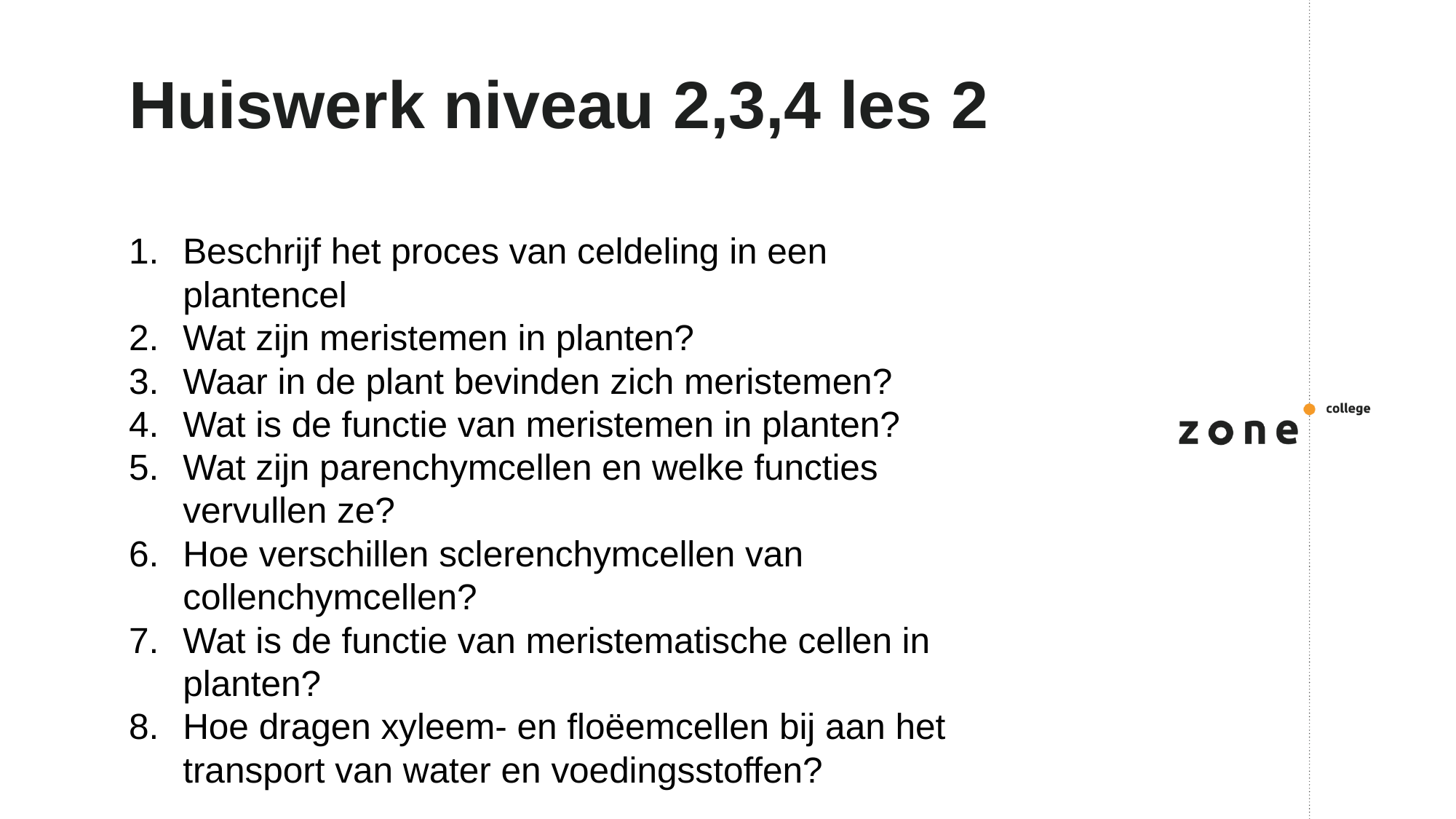

# Huiswerk niveau 2,3,4 les 2
Beschrijf het proces van celdeling in een plantencel
Wat zijn meristemen in planten?
Waar in de plant bevinden zich meristemen?
Wat is de functie van meristemen in planten?
Wat zijn parenchymcellen en welke functies vervullen ze?
Hoe verschillen sclerenchymcellen van collenchymcellen?
Wat is de functie van meristematische cellen in planten?
Hoe dragen xyleem- en floëemcellen bij aan het transport van water en voedingsstoffen?